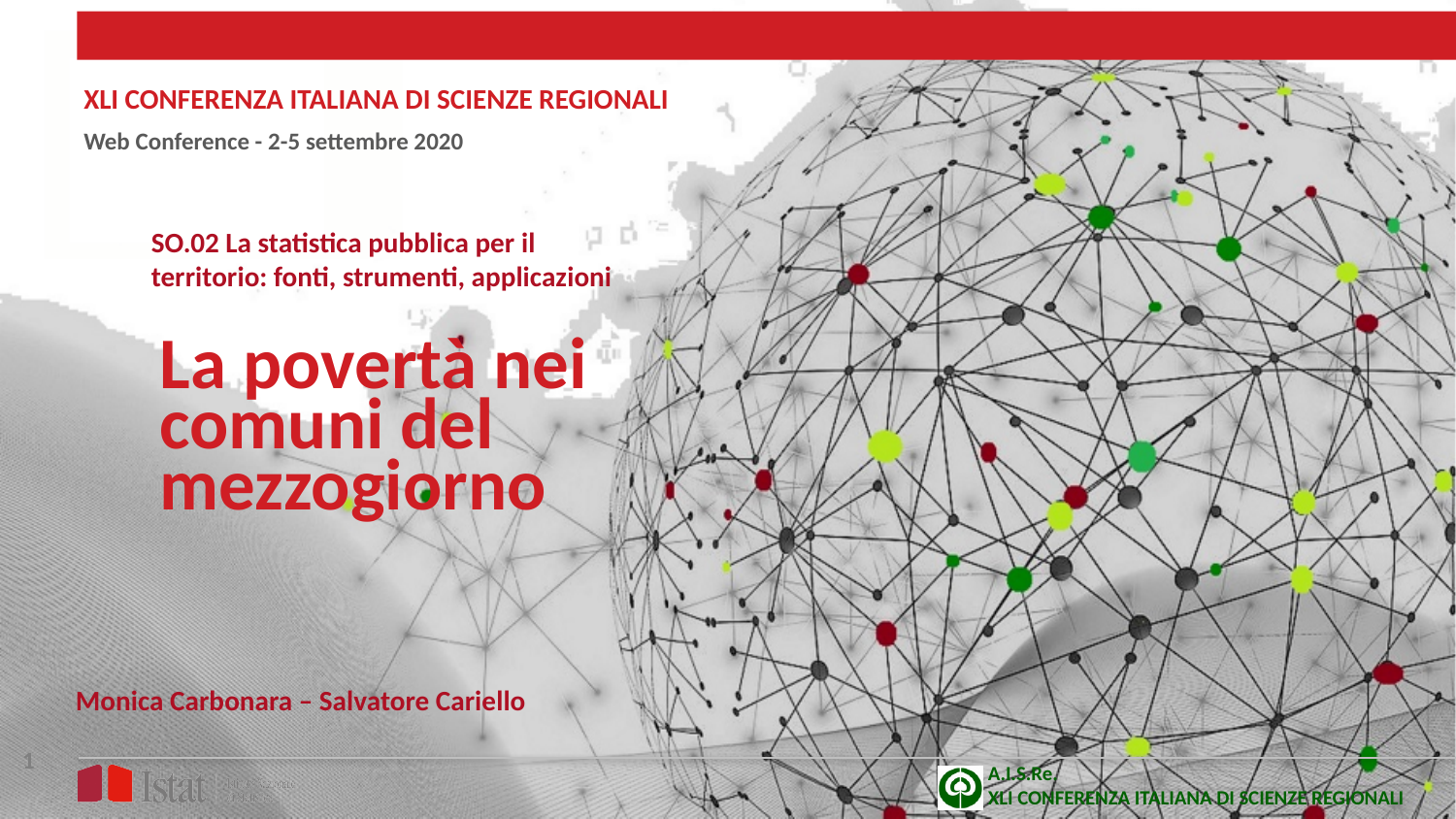

XLI CONFERENZA ITALIANA DI SCIENZE REGIONALI
Web Conference - 2-5 settembre 2020
SO.02 La statistica pubblica per il territorio: fonti, strumenti, applicazioni

La povertà nei comuni del mezzogiorno

Monica Carbonara – Salvatore Cariello

1